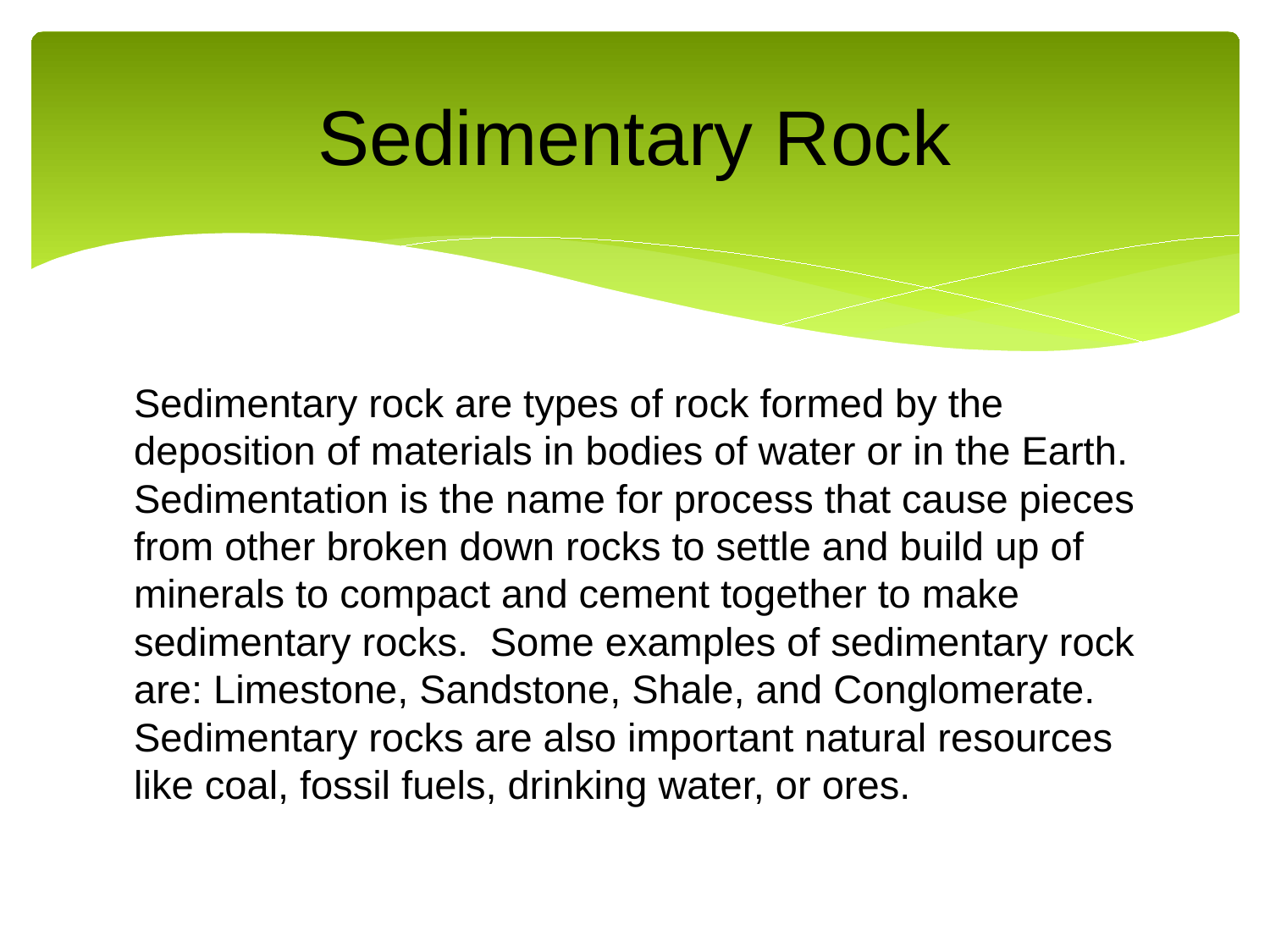

# Sedimentary Rock
Sedimentary rock are types of rock formed by the deposition of materials in bodies of water or in the Earth. Sedimentation is the name for process that cause pieces from other broken down rocks to settle and build up of minerals to compact and cement together to make sedimentary rocks.  Some examples of sedimentary rock are: Limestone, Sandstone, Shale, and Conglomerate.  Sedimentary rocks are also important natural resources like coal, fossil fuels, drinking water, or ores.